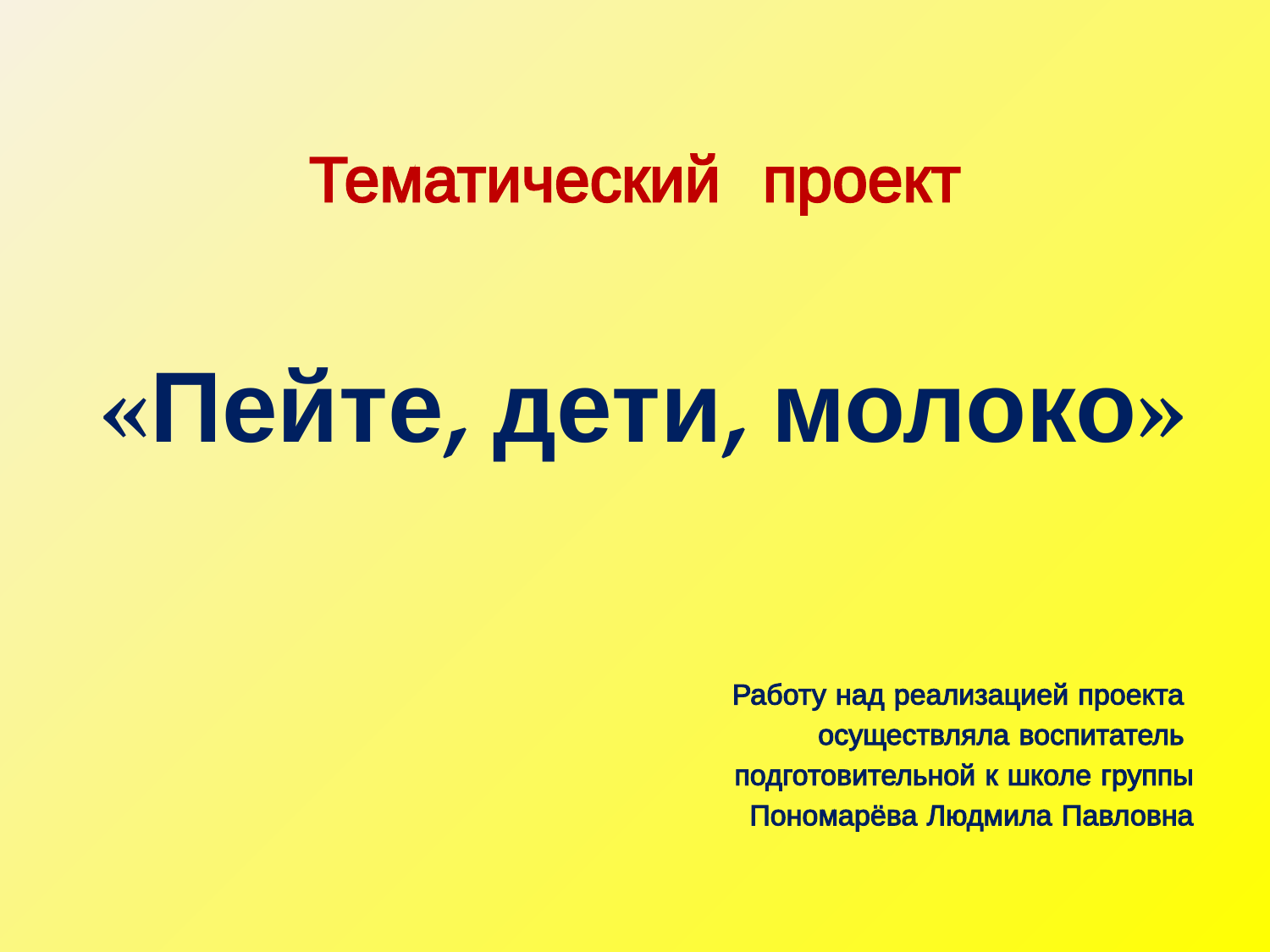

# Тематический  проект
«Пейте, дети, молоко»

Работу над реализацией проекта
 осуществляла воспитатель
подготовительной к школе группы
 Пономарёва Людмила Павловна